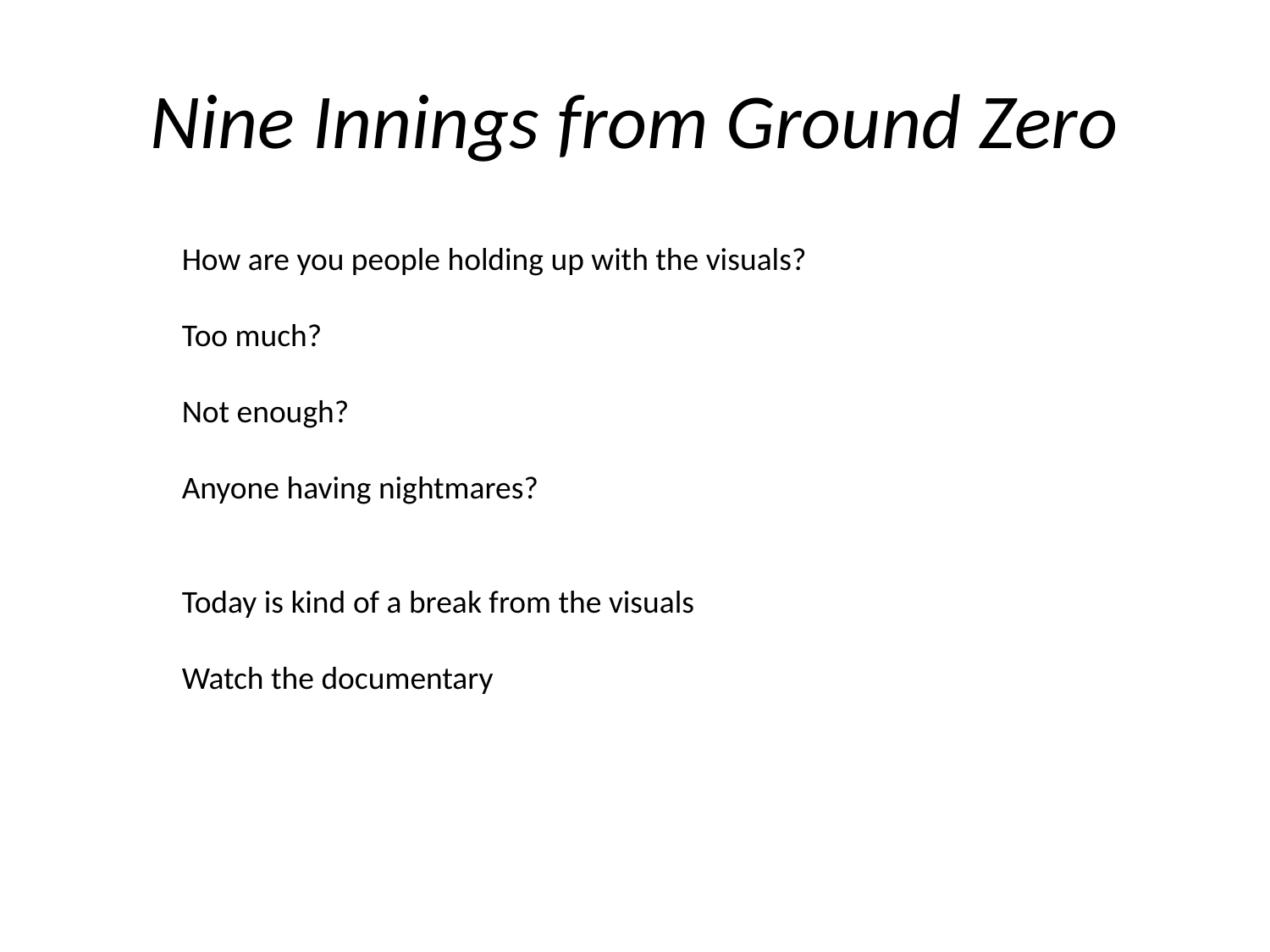

# Nine Innings from Ground Zero
How are you people holding up with the visuals?

Too much?

Not enough?

Anyone having nightmares?

Today is kind of a break from the visuals

Watch the documentary